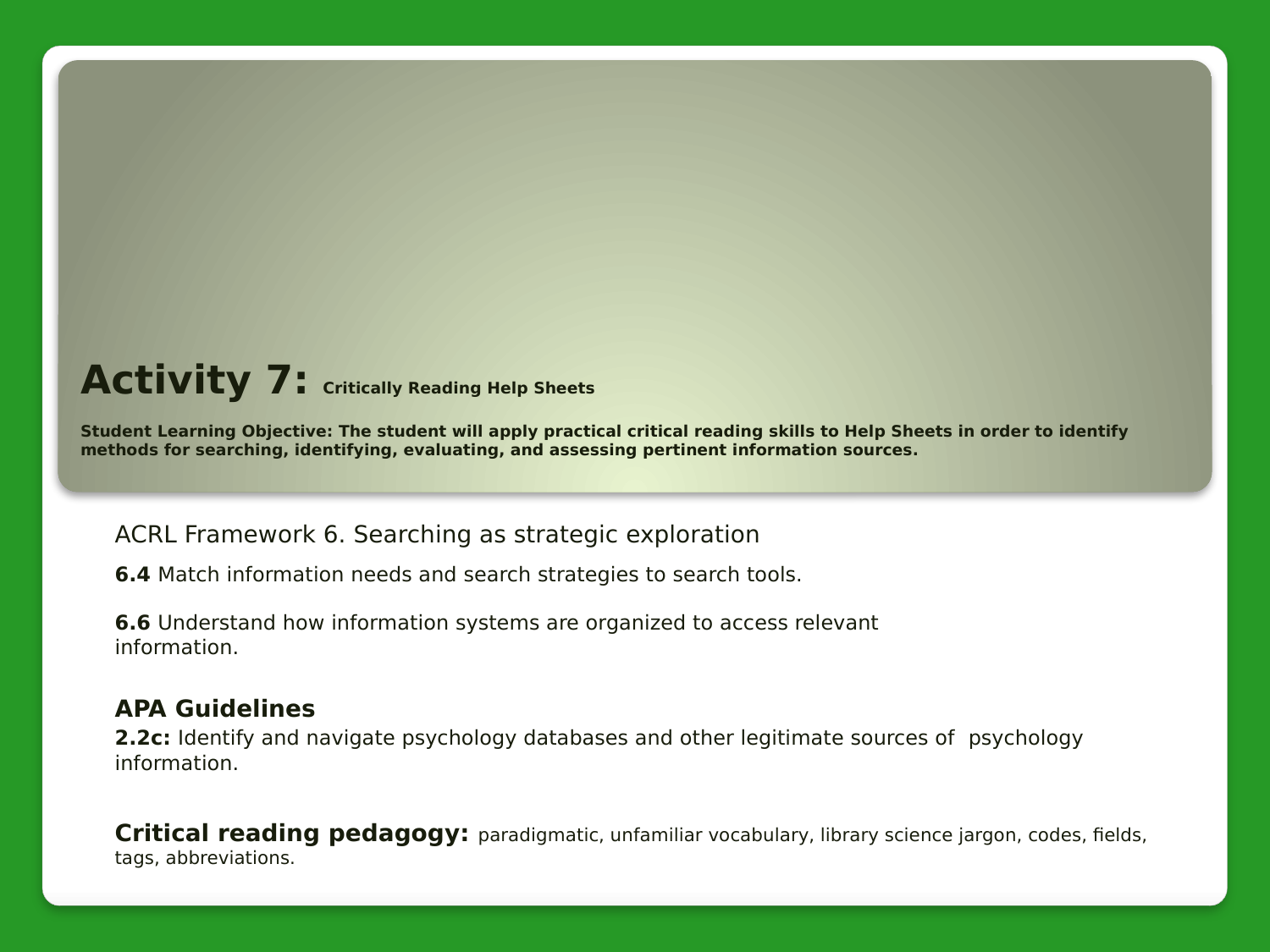

# Activity 7: Critically Reading Help Sheets Student Learning Objective: The student will apply practical critical reading skills to Help Sheets in order to identify methods for searching, identifying, evaluating, and assessing pertinent information sources.

ACRL Framework 6. Searching as strategic exploration

	6.4 Match information needs and search strategies to search tools.

	6.6 Understand how information systems are organized to access relevant
	information.

APA Guidelines
	2.2c: Identify and navigate psychology databases and other legitimate sources of 	psychology information.

Critical reading pedagogy: paradigmatic, unfamiliar vocabulary, library science jargon, codes, fields, tags, abbreviations.